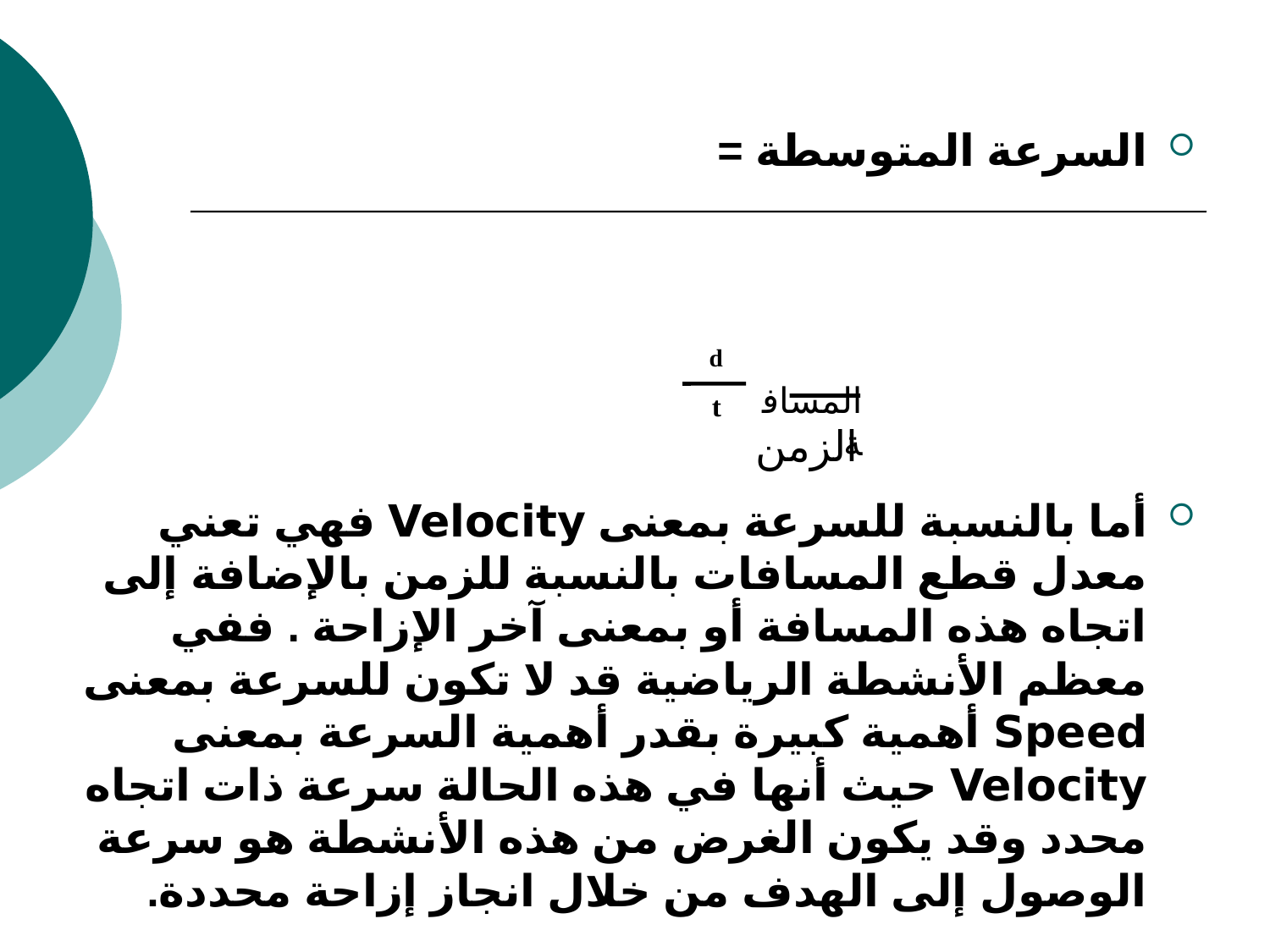

السرعة المتوسطة =

أما بالنسبة للسرعة بمعنى Velocity فهي تعني معدل قطع المسافات بالنسبة للزمن بالإضافة إلى اتجاه هذه المسافة أو بمعنى آخر الإزاحة . ففي معظم الأنشطة الرياضية قد لا تكون للسرعة بمعنى Speed أهمية كبيرة بقدر أهمية السرعة بمعنى Velocity حيث أنها في هذه الحالة سرعة ذات اتجاه محدد وقد يكون الغرض من هذه الأنشطة هو سرعة الوصول إلى الهدف من خلال انجاز إزاحة محددة.
d
t

 المسافة
 الزمن